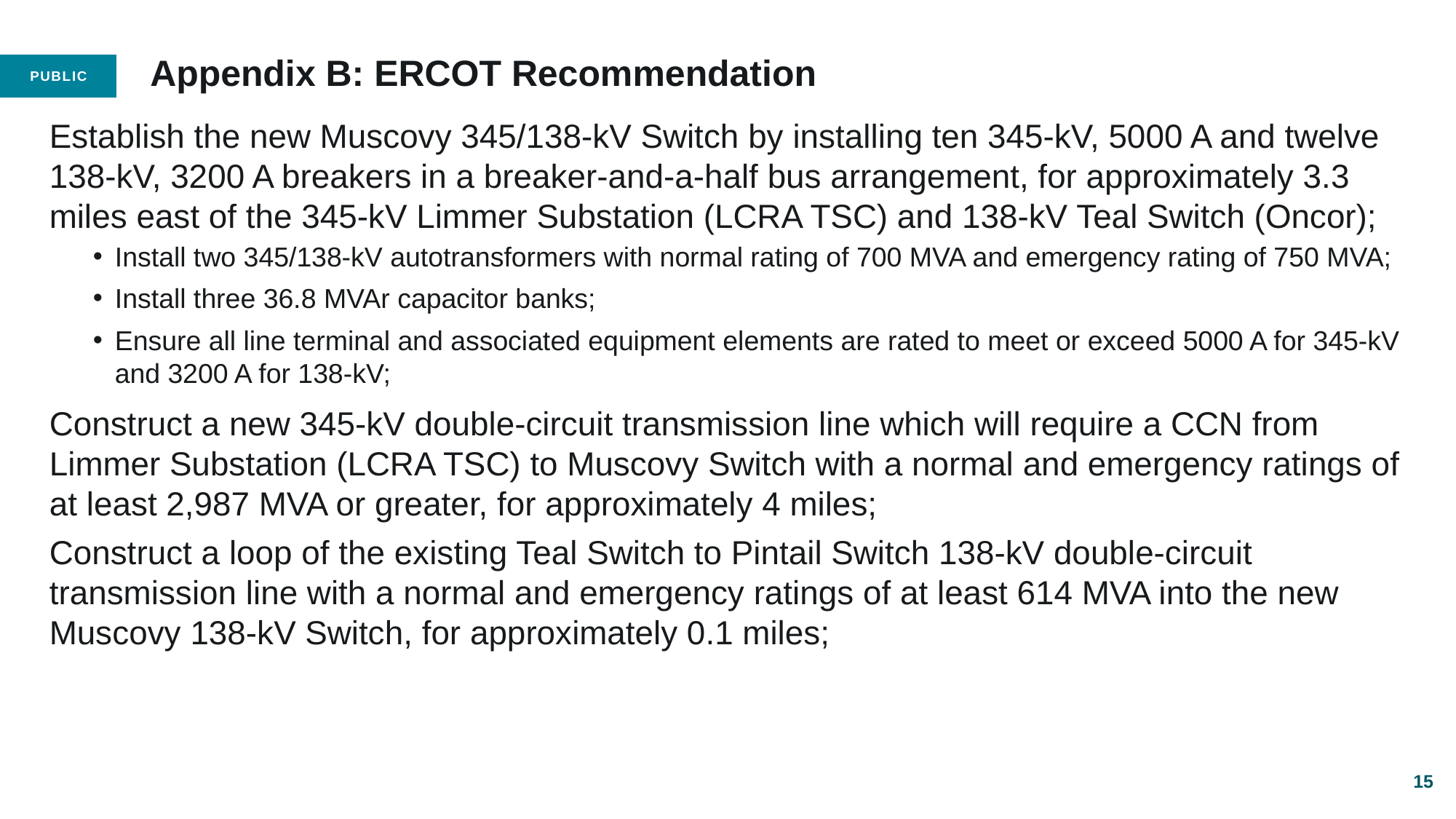

# Appendix B: ERCOT Recommendation
Establish the new Muscovy 345/138-kV Switch by installing ten 345-kV, 5000 A and twelve 138-kV, 3200 A breakers in a breaker-and-a-half bus arrangement, for approximately 3.3 miles east of the 345-kV Limmer Substation (LCRA TSC) and 138-kV Teal Switch (Oncor);
Install two 345/138-kV autotransformers with normal rating of 700 MVA and emergency rating of 750 MVA;
Install three 36.8 MVAr capacitor banks;
Ensure all line terminal and associated equipment elements are rated to meet or exceed 5000 A for 345-kV and 3200 A for 138-kV;
Construct a new 345-kV double-circuit transmission line which will require a CCN from Limmer Substation (LCRA TSC) to Muscovy Switch with a normal and emergency ratings of at least 2,987 MVA or greater, for approximately 4 miles;
Construct a loop of the existing Teal Switch to Pintail Switch 138-kV double-circuit transmission line with a normal and emergency ratings of at least 614 MVA into the new Muscovy 138-kV Switch, for approximately 0.1 miles;
15